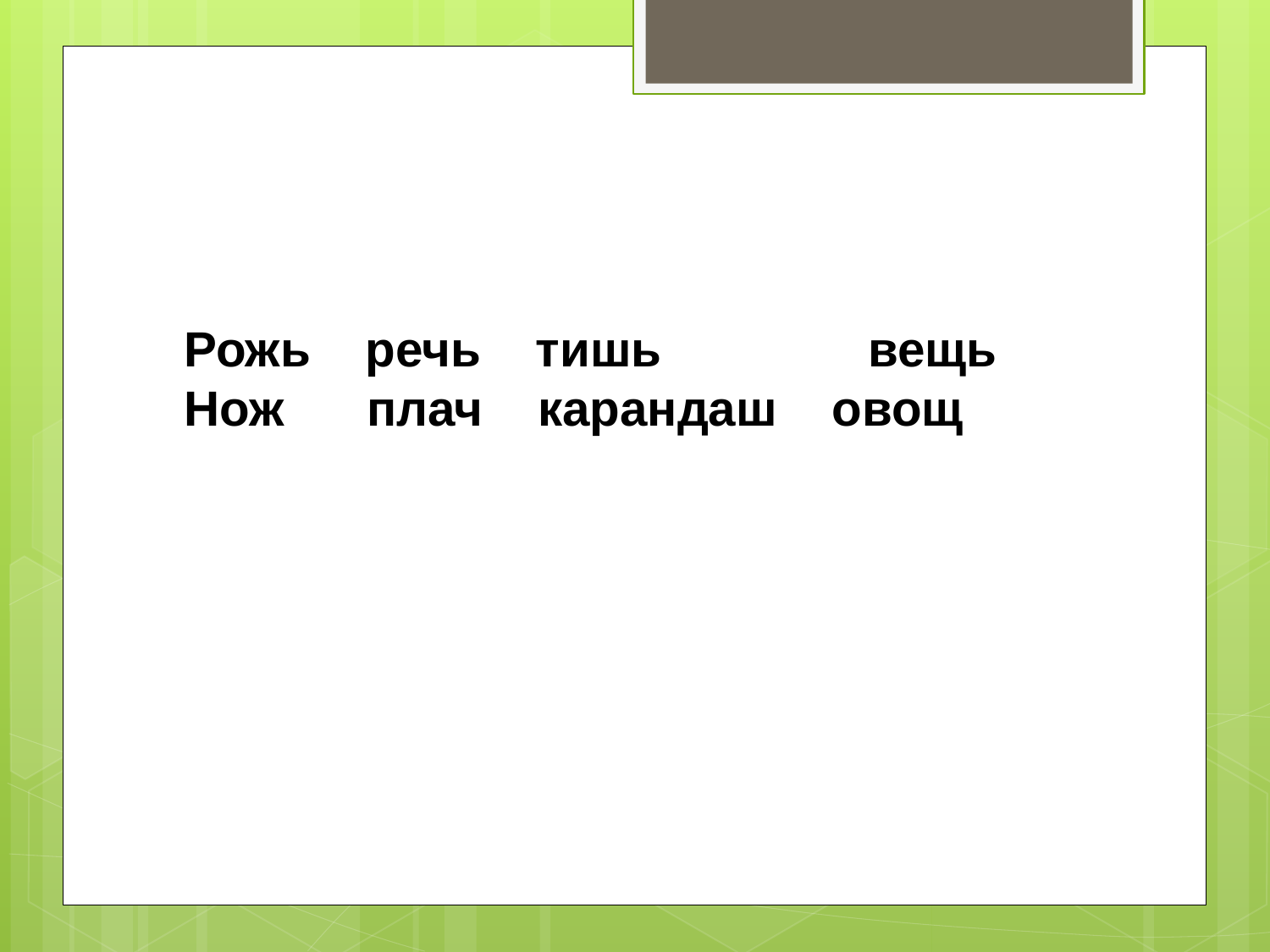

Рожь    речь    тишь               вещь
Нож      плач    карандаш    овощ